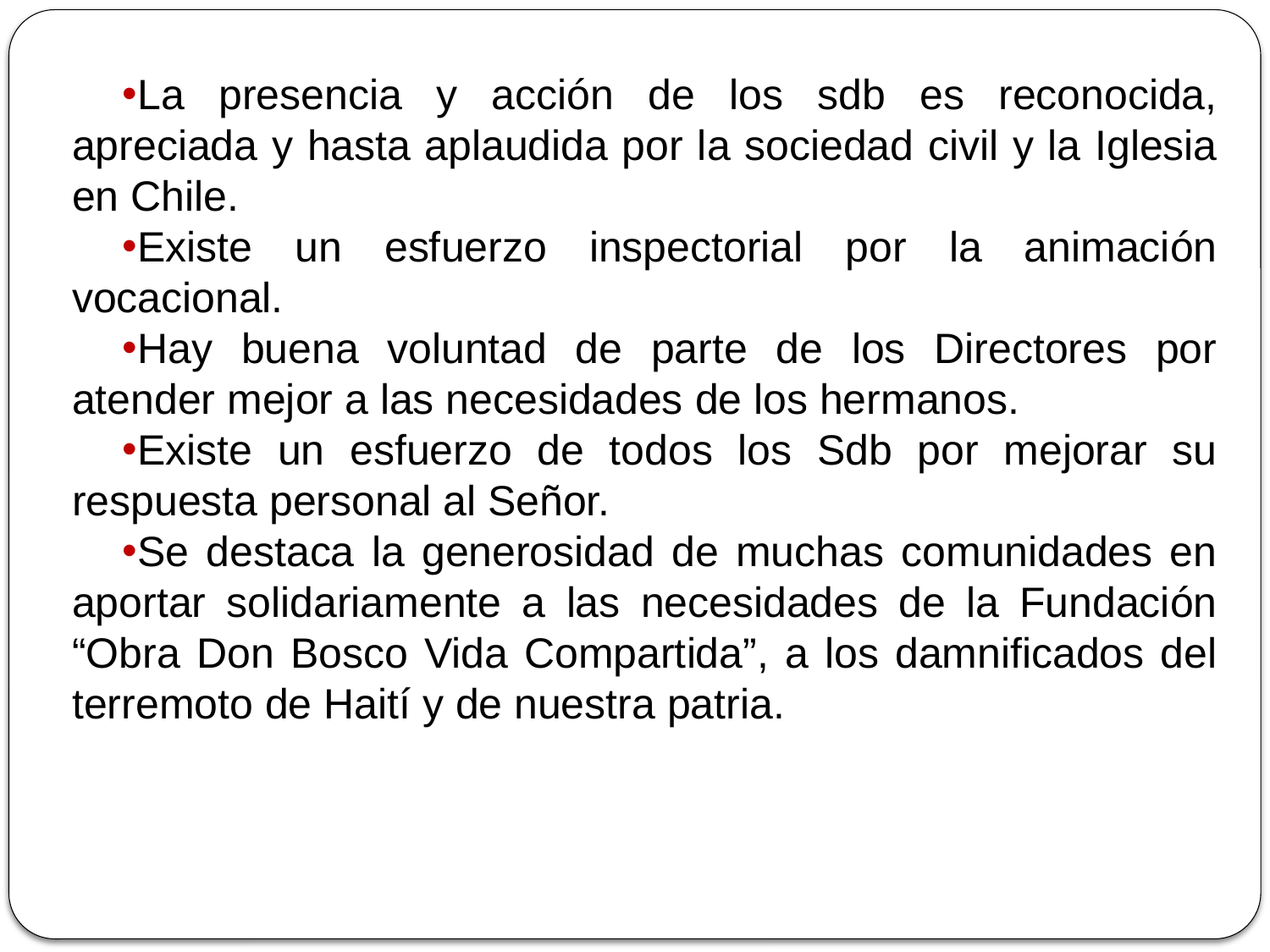

La presencia y acción de los sdb es reconocida, apreciada y hasta aplaudida por la sociedad civil y la Iglesia en Chile.
Existe un esfuerzo inspectorial por la animación vocacional.
Hay buena voluntad de parte de los Directores por atender mejor a las necesidades de los hermanos.
Existe un esfuerzo de todos los Sdb por mejorar su respuesta personal al Señor.
Se destaca la generosidad de muchas comunidades en aportar solidariamente a las necesidades de la Fundación “Obra Don Bosco Vida Compartida”, a los damnificados del terremoto de Haití y de nuestra patria.